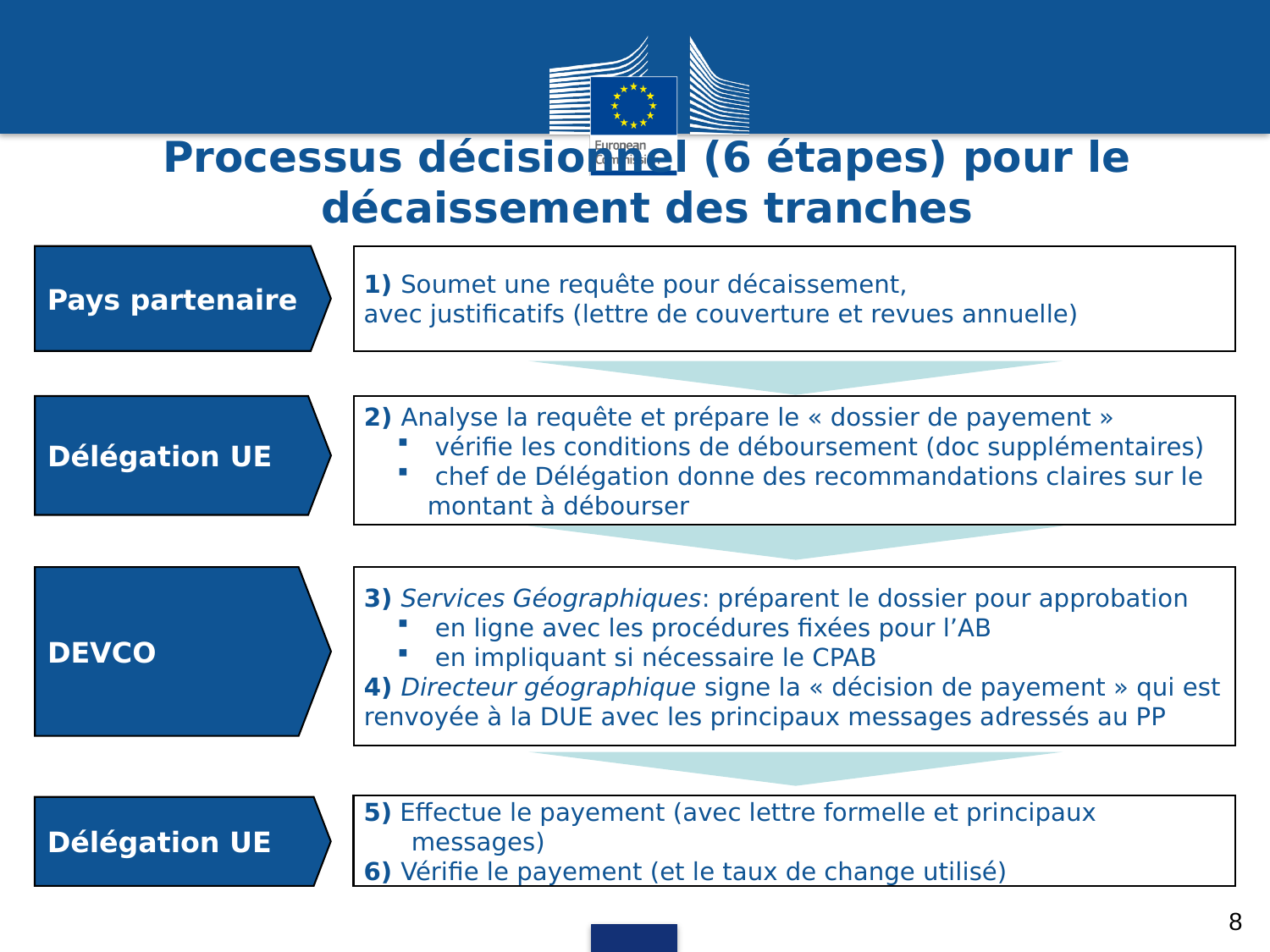

Running Head 12-Point Plain, Title Case
# Processus décisionnel (6 étapes) pour le décaissement des tranches
Pays partenaire
1) Soumet une requête pour décaissement,
avec justificatifs (lettre de couverture et revues annuelle)

Délégation UE
2) Analyse la requête et prépare le « dossier de payement »
 vérifie les conditions de déboursement (doc supplémentaires)
 chef de Délégation donne des recommandations claires sur le montant à débourser

DEVCO
3) Services Géographiques: préparent le dossier pour approbation
 en ligne avec les procédures fixées pour l’AB
 en impliquant si nécessaire le CPAB
4) Directeur géographique signe la « décision de payement » qui est renvoyée à la DUE avec les principaux messages adressés au PP

5) Effectue le payement (avec lettre formelle et principaux messages)
6) Vérifie le payement (et le taux de change utilisé)
Délégation UE
8